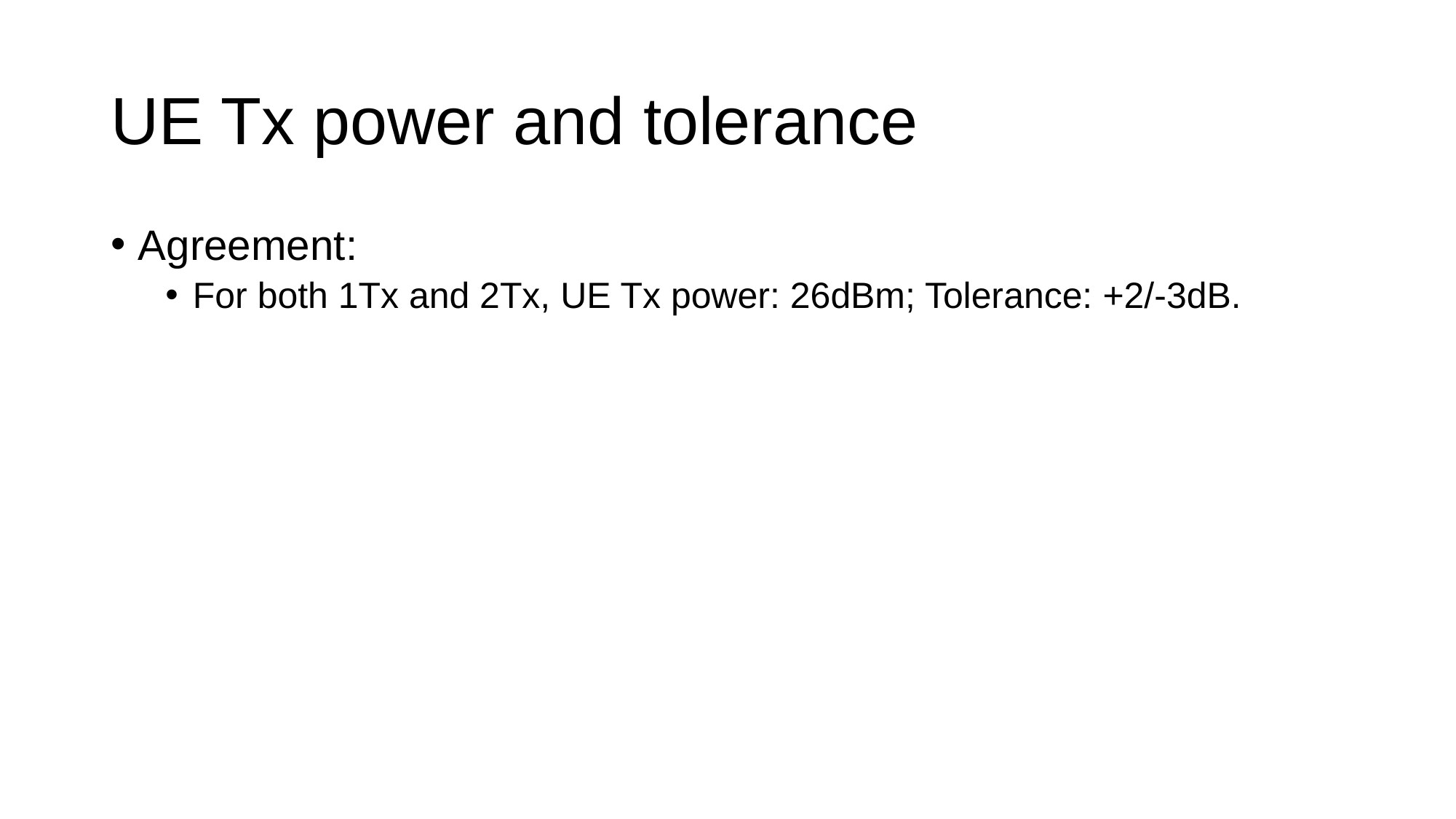

# UE Tx power and tolerance
Agreement:
For both 1Tx and 2Tx, UE Tx power: 26dBm; Tolerance: +2/-3dB.